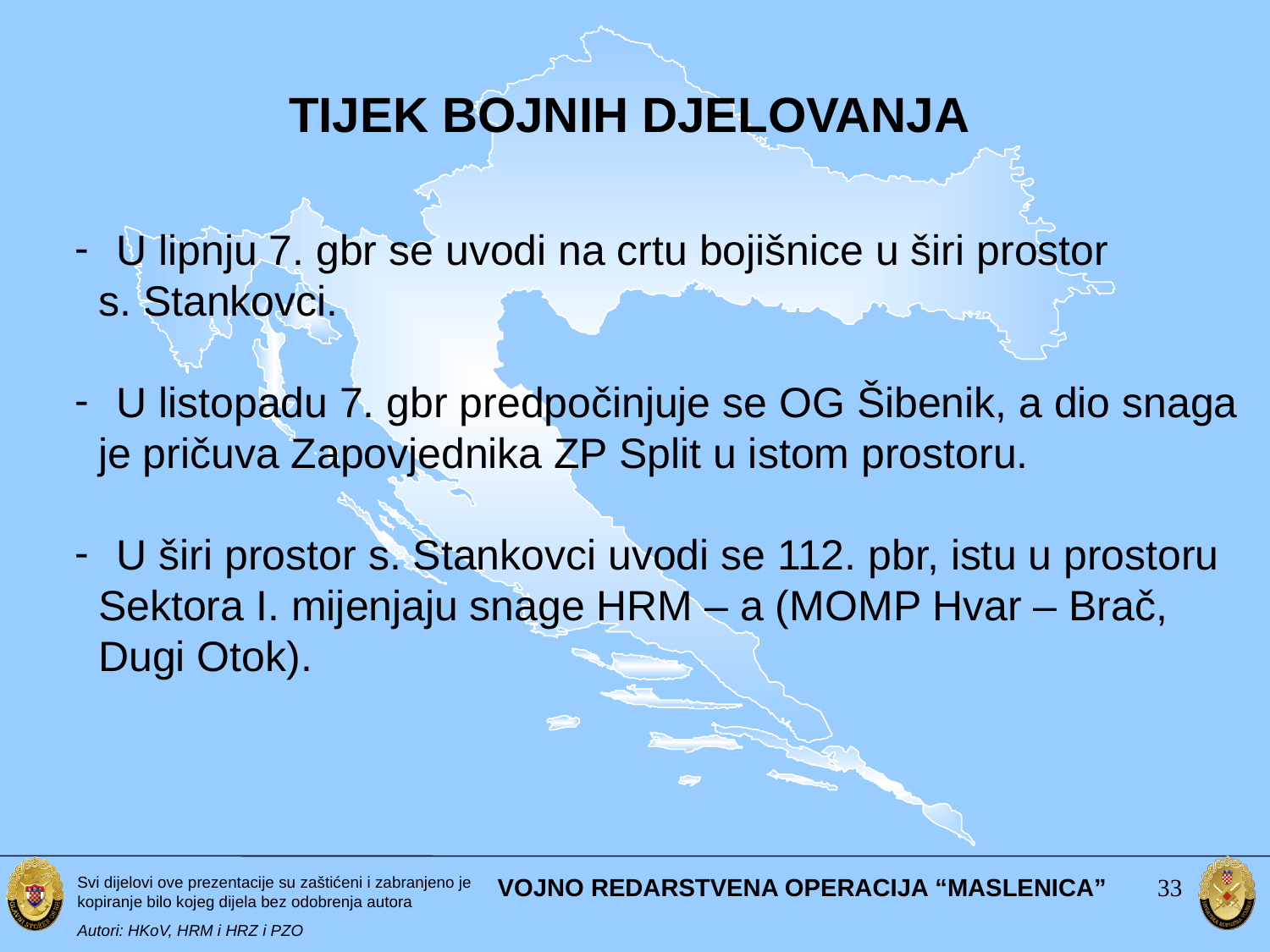

TIJEK BOJNIH DJELOVANJA
 U lipnju 7. gbr se uvodi na crtu bojišnice u širi prostor
  s. Stankovci.

 U listopadu 7. gbr predpočinjuje se OG Šibenik, a dio snaga
  je pričuva Zapovjednika ZP Split u istom prostoru.

 U širi prostor s. Stankovci uvodi se 112. pbr, istu u prostoru
  Sektora I. mijenjaju snage HRM – a (MOMP Hvar – Brač,
  Dugi Otok).

VOJNO REDARSTVENA OPERACIJA “MASLENICA”